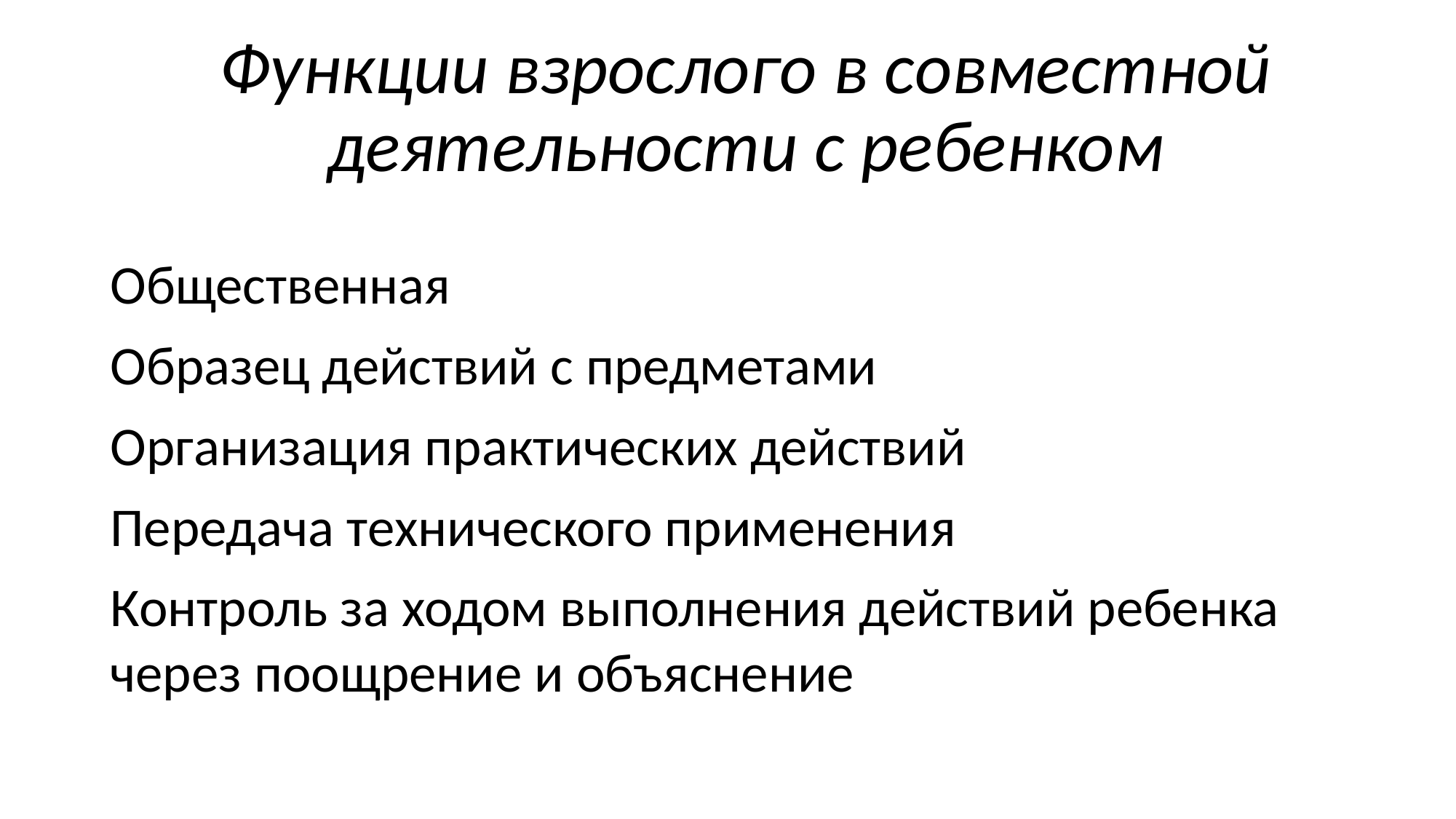

# Функции взрослого в совместной деятельности с ребенком
Общественная
Образец действий с предметами
Организация практических действий
Передача технического применения
Контроль за ходом выполнения действий ребенка через поощрение и объяснение